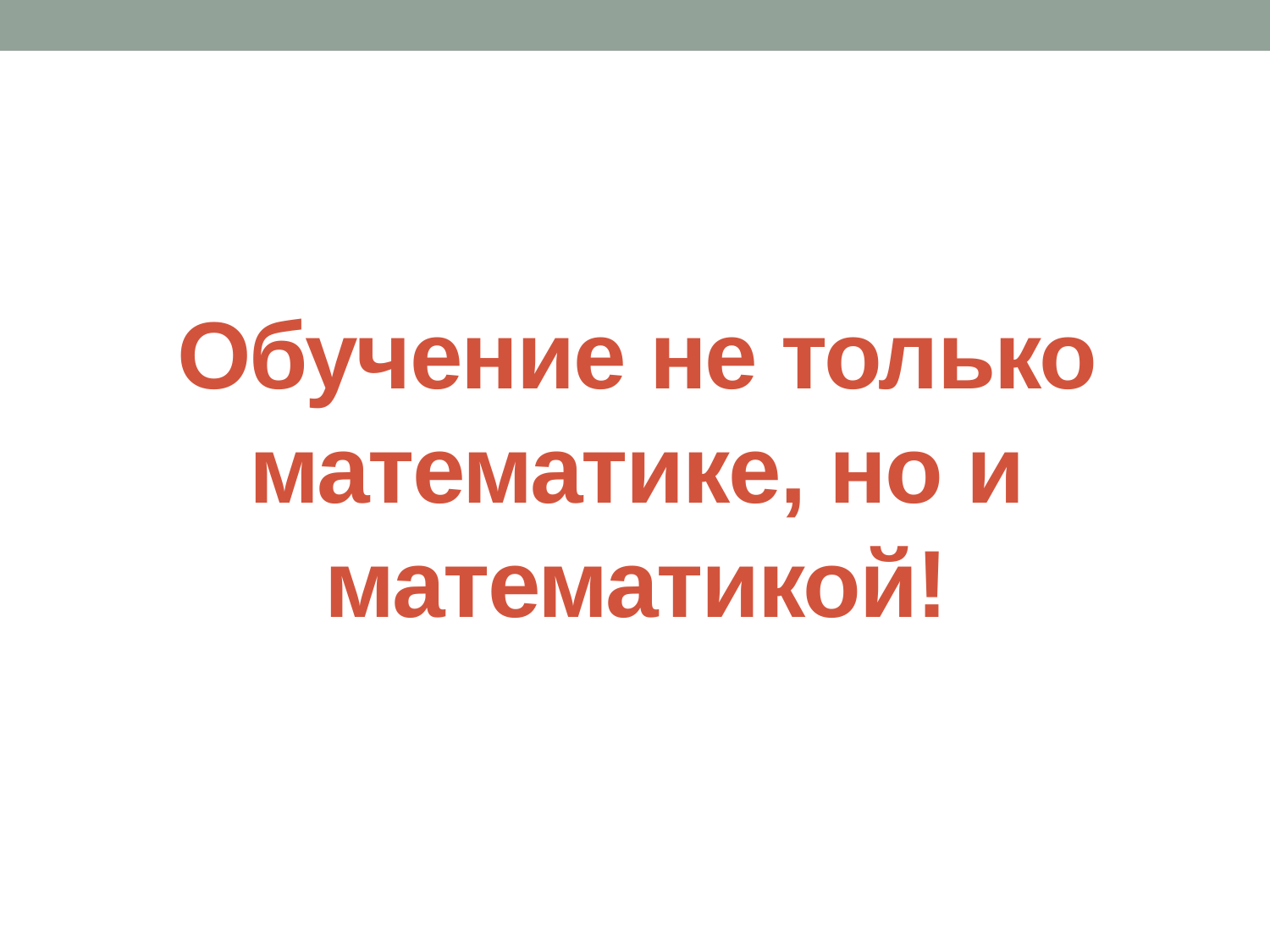

# Обучение не только математике, но и математикой!